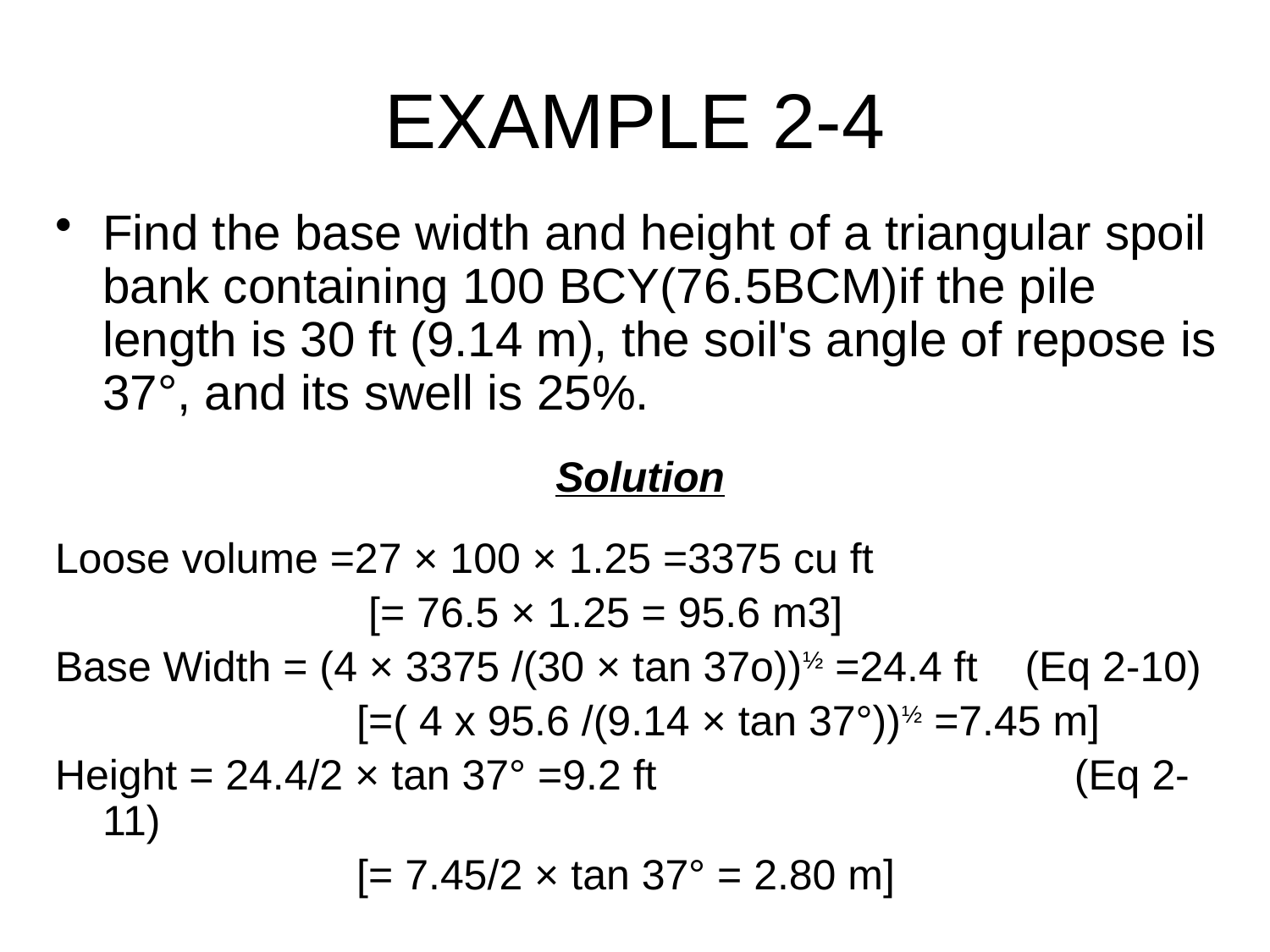

# EXAMPLE 2-4
Find the base width and height of a triangular spoil bank containing 100 BCY(76.5BCM)if the pile length is 30 ft (9.14 m), the soil's angle of repose is 37°, and its swell is 25%.

Solution

Loose volume =27 × 100 × 1.25 =3375 cu ft
			 [= 76.5 × 1.25 = 95.6 m3]
Base Width = (4 × 3375 /(30 × tan 37o))½ =24.4 ft    (Eq 2-10)
			[=( 4 x 95.6 /(9.14 × tan 37°))½ =7.45 m]
Height = 24.4/2 × tan 37° =9.2 ft			       (Eq 2-11)
			[= 7.45/2 × tan 37° = 2.80 m]